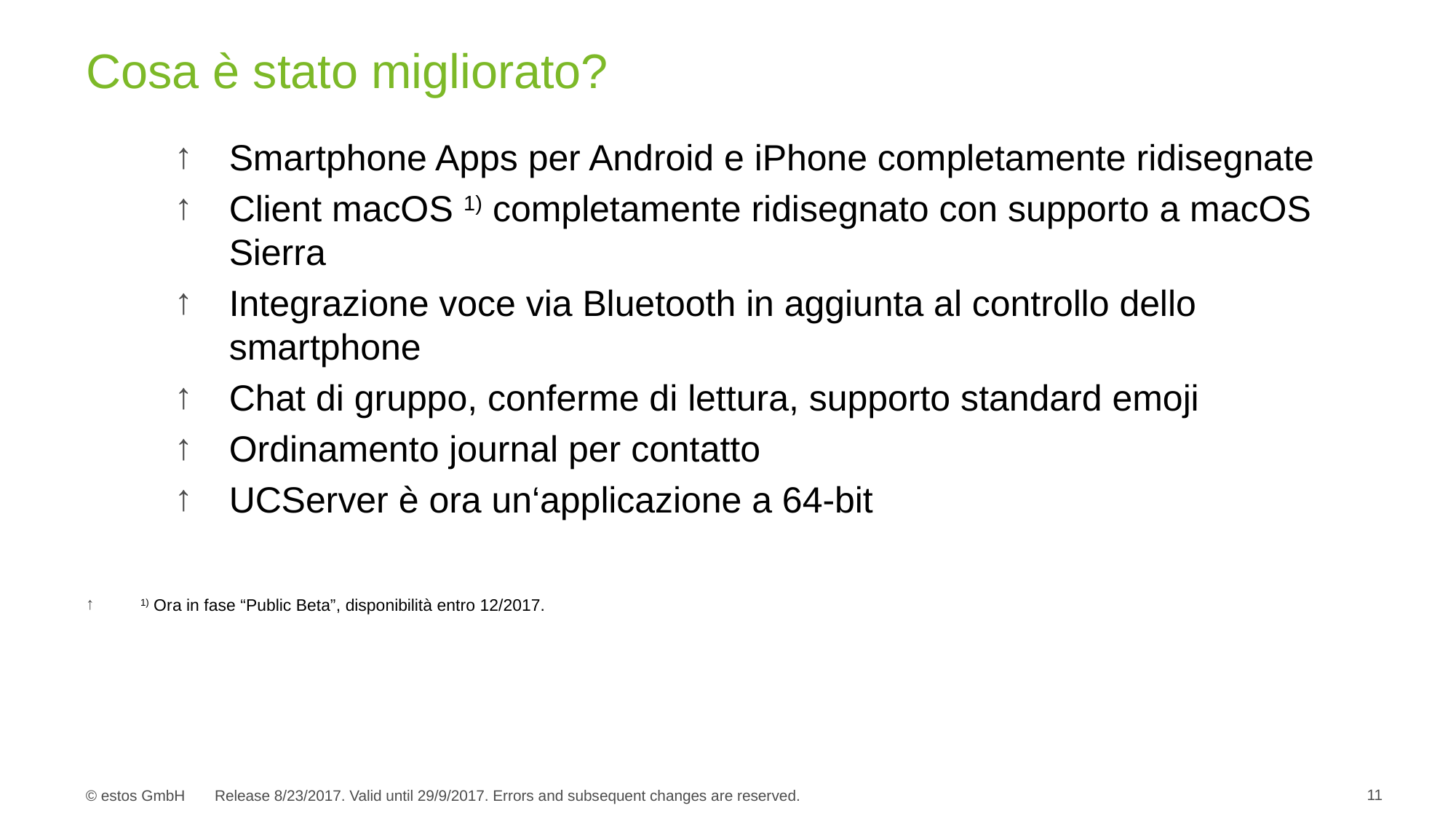

# Cosa è stato migliorato?
Smartphone Apps per Android e iPhone completamente ridisegnate
Client macOS 1) completamente ridisegnato con supporto a macOS Sierra
Integrazione voce via Bluetooth in aggiunta al controllo dello smartphone
Chat di gruppo, conferme di lettura, supporto standard emoji
Ordinamento journal per contatto
UCServer è ora un‘applicazione a 64-bit

1) Ora in fase “Public Beta”, disponibilità entro 12/2017.

© estos GmbH
Release 8/23/2017. Valid until 29/9/2017. Errors and subsequent changes are reserved.
11